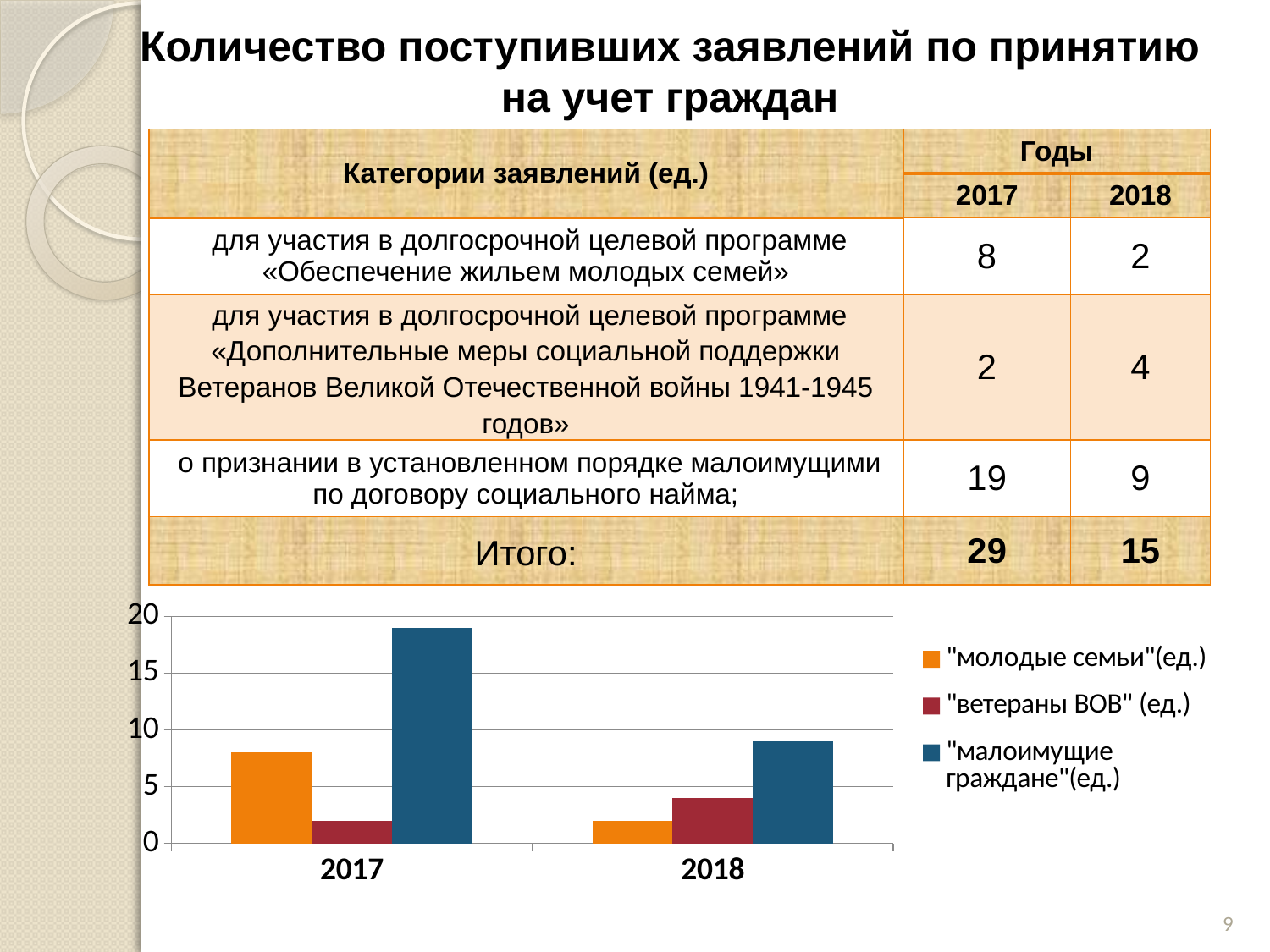

# Количество поступивших заявлений по принятию на учет граждан
| Категории заявлений (ед.) | Годы |  |
| --- | --- | --- |
|  | 2017 | 2018 |
| для участия в долгосрочной целевой программе «Обеспечение жильем молодых семей» | 8 | 2 |
| для участия в долгосрочной целевой программе «Дополнительные меры социальной поддержки Ветеранов Великой Отечественной войны 1941-1945 годов» | 2 | 4 |
| о признании в установленном порядке малоимущими по договору социального найма; | 19 | 9 |
| Итого: | 29 | 15 |

### Chart

| Category | "молодые семьи"(ед.) | "ветераны ВОВ" (ед.) | "малоимущие граждане"(ед.) |
|---|---|---|---|
| 2017 | 8.0 | 2.0 | 19.0 |
| 2018 | 2.0 | 4.0 | 9.0 |
9